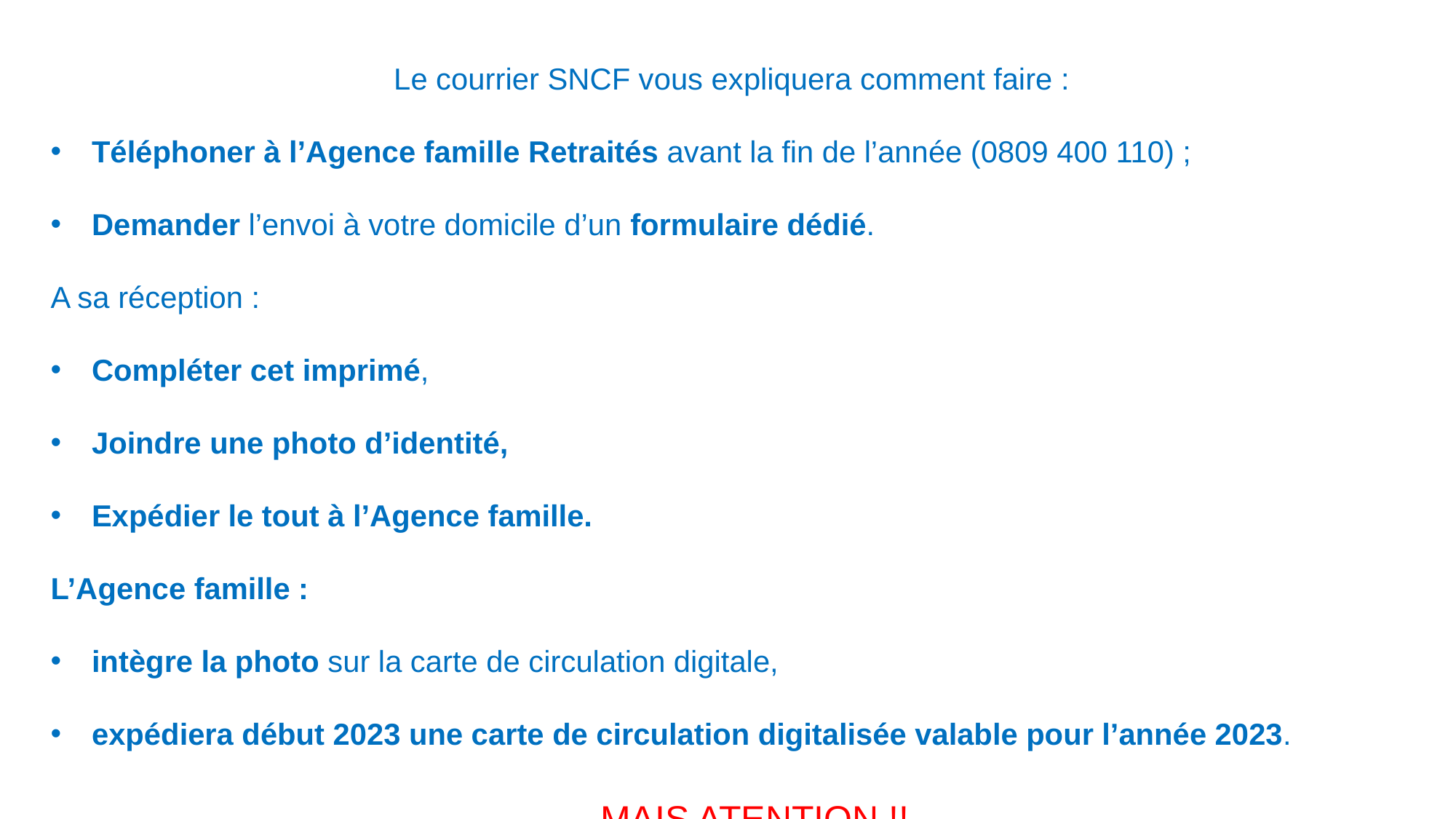

Le courrier SNCF vous expliquera comment faire :
Téléphoner à l’Agence famille Retraités avant la fin de l’année (0809 400 110) ;
Demander l’envoi à votre domicile d’un formulaire dédié.
A sa réception :
Compléter cet imprimé,
Joindre une photo d’identité,
Expédier le tout à l’Agence famille.
L’Agence famille :
intègre la photo sur la carte de circulation digitale,
expédiera début 2023 une carte de circulation digitalisée valable pour l’année 2023.
MAIS ATENTION !!